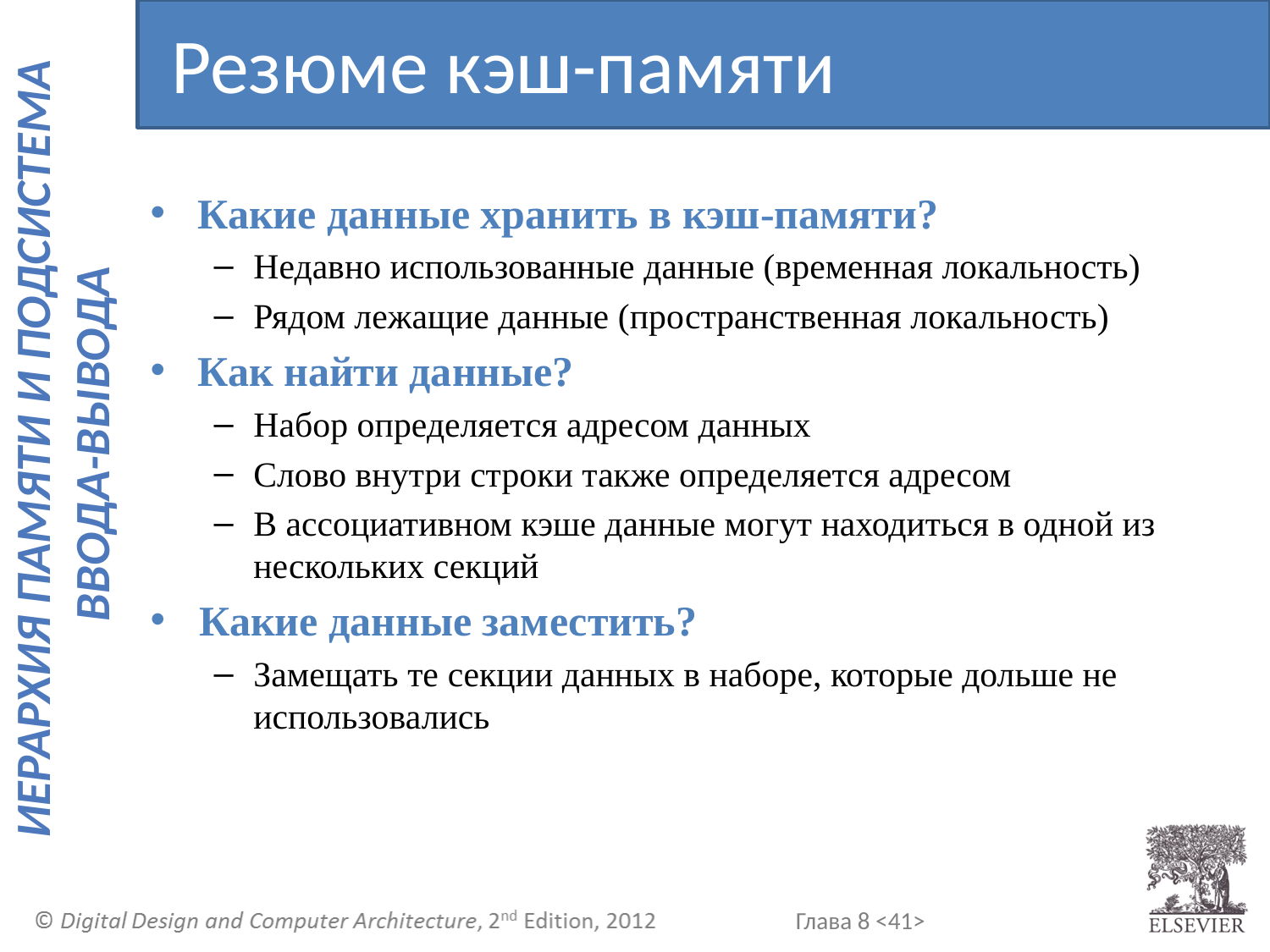

Резюме кэш-памяти

Какие данные хранить в кэш-памяти?
Недавно использованные данные (временная локальность)
Рядом лежащие данные (пространственная локальность)
Как найти данные?
Набор определяется адресом данных
Слово внутри строки также определяется адресом
В ассоциативном кэше данные могут находиться в одной из нескольких секций
Какие данные заместить?
Замещать те секции данных в наборе, которые дольше не использовались